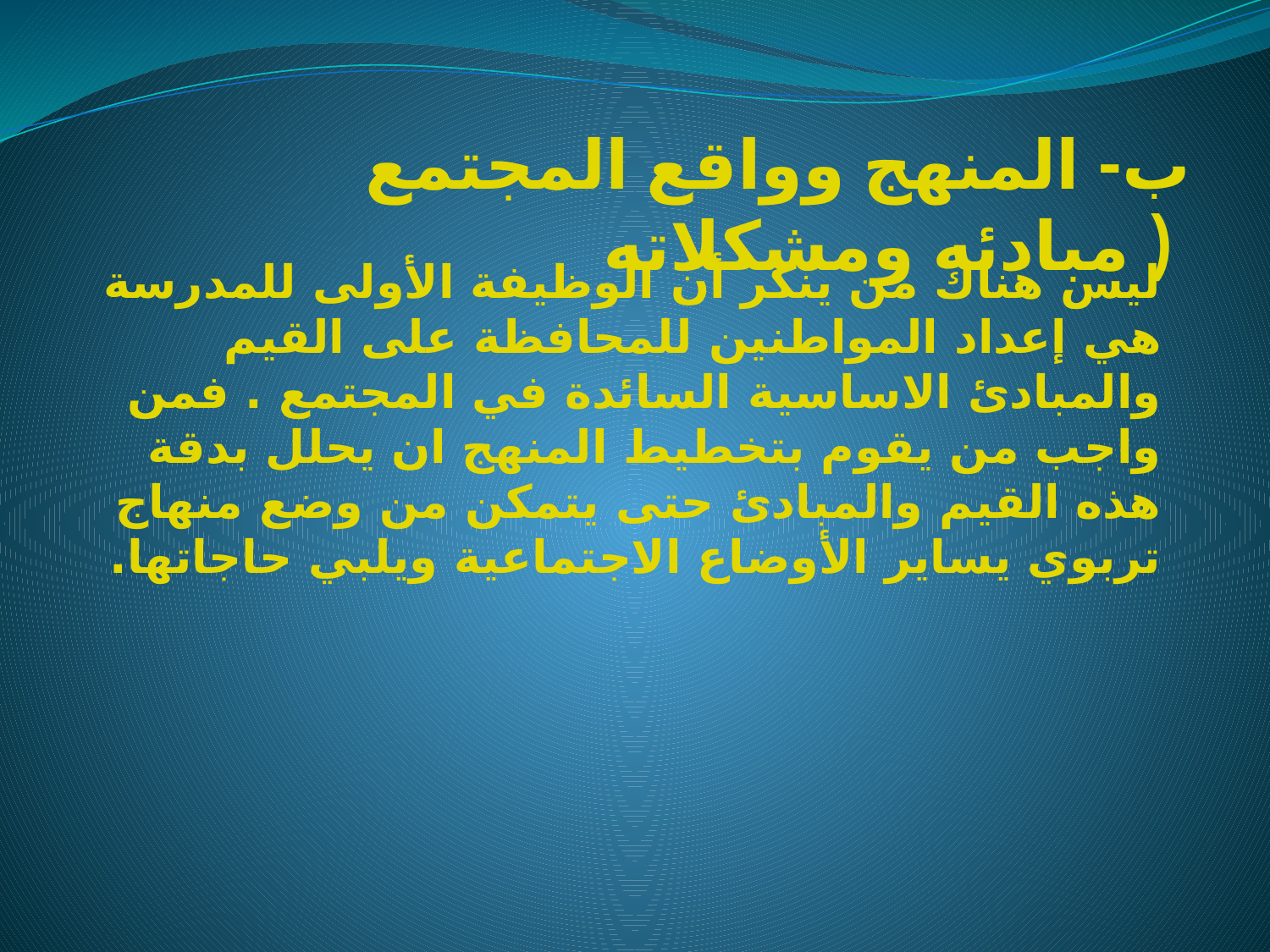

# ب- المنهج وواقع المجتمع ( مبادئه ومشكلاته
ليس هناك من ينكر أن الوظيفة الأولى للمدرسة هي إعداد المواطنين للمحافظة على القيم والمبادئ الاساسية السائدة في المجتمع . فمن واجب من يقوم بتخطيط المنهج ان يحلل بدقة هذه القيم والمبادئ حتى يتمكن من وضع منهاج تربوي يساير الأوضاع الاجتماعية ويلبي حاجاتها.